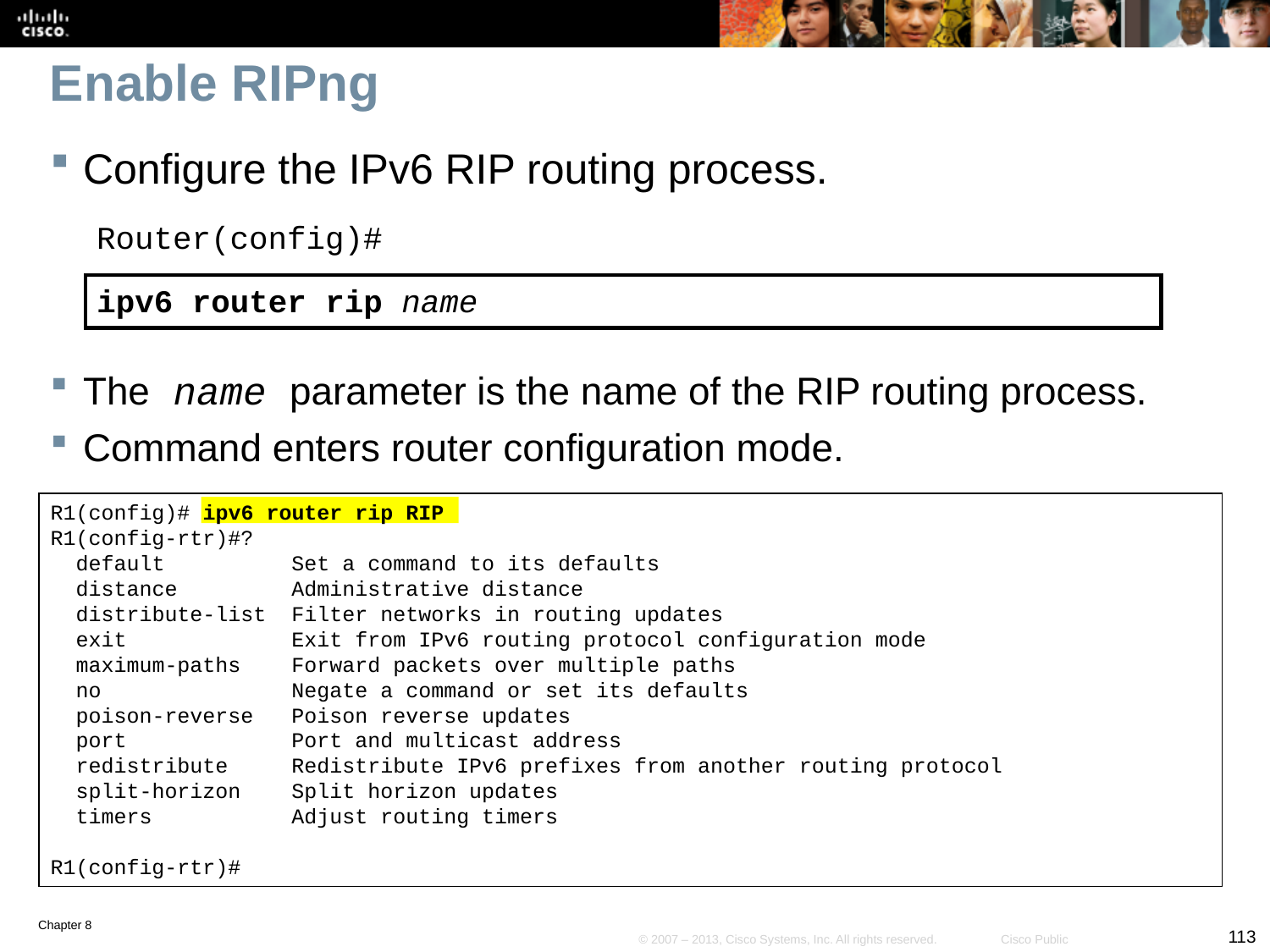

# Enable RIPng
Configure the IPv6 RIP routing process.
Router(config)#
ipv6 router rip name
The name parameter is the name of the RIP routing process.
Command enters router configuration mode.
R1(config)# ipv6 router rip RIP
R1(config-rtr)#?
  default          Set a command to its defaults
  distance         Administrative distance
  distribute-list  Filter networks in routing updates
  exit             Exit from IPv6 routing protocol configuration mode
  maximum-paths    Forward packets over multiple paths
  no               Negate a command or set its defaults
  poison-reverse   Poison reverse updates
  port             Port and multicast address
  redistribute     Redistribute IPv6 prefixes from another routing protocol
  split-horizon    Split horizon updates
  timers           Adjust routing timers

R1(config-rtr)#